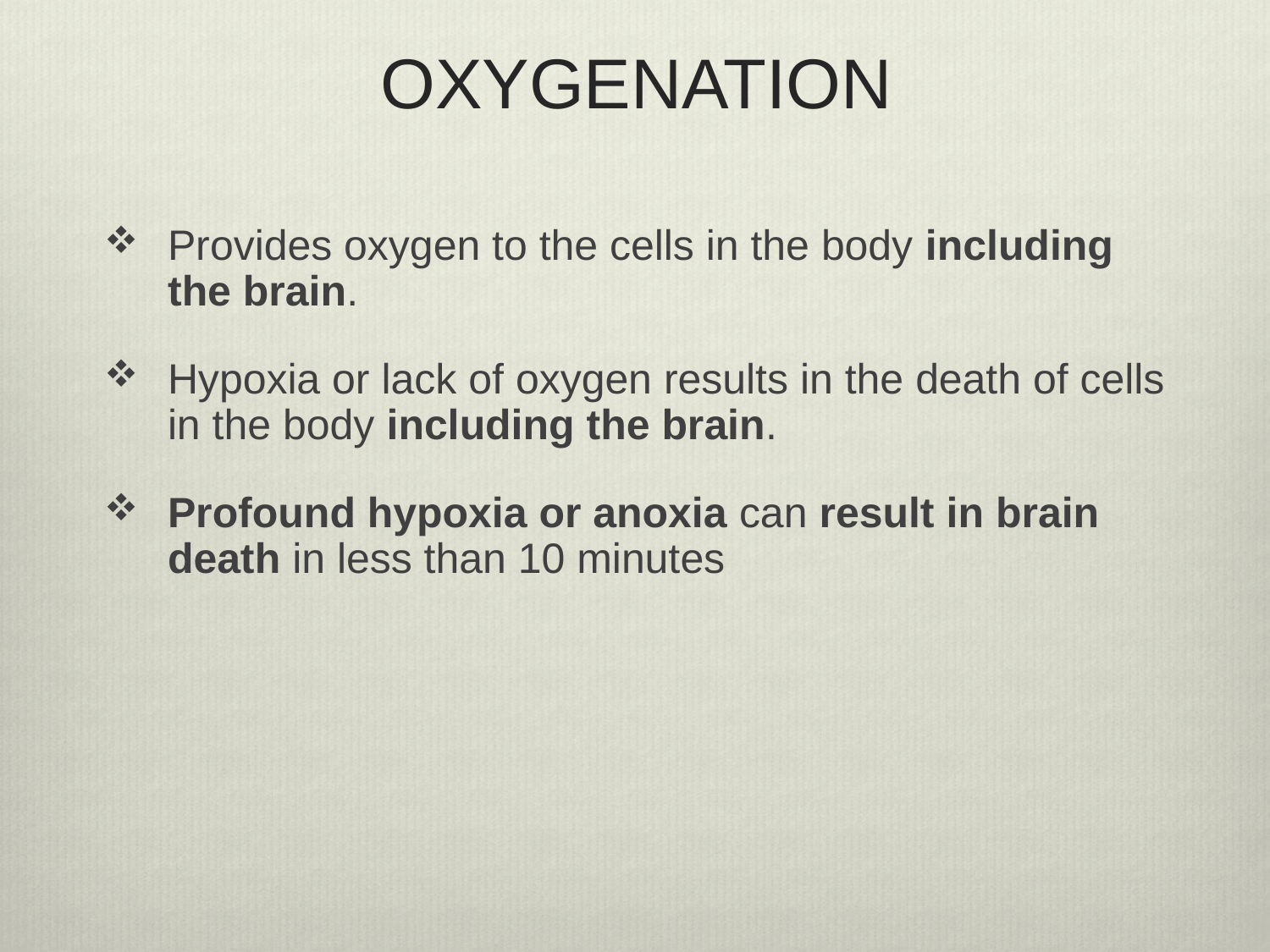

# OXYGENATION
Provides oxygen to the cells in the body including the brain.
Hypoxia or lack of oxygen results in the death of cells in the body including the brain.
Profound hypoxia or anoxia can result in brain death in less than 10 minutes